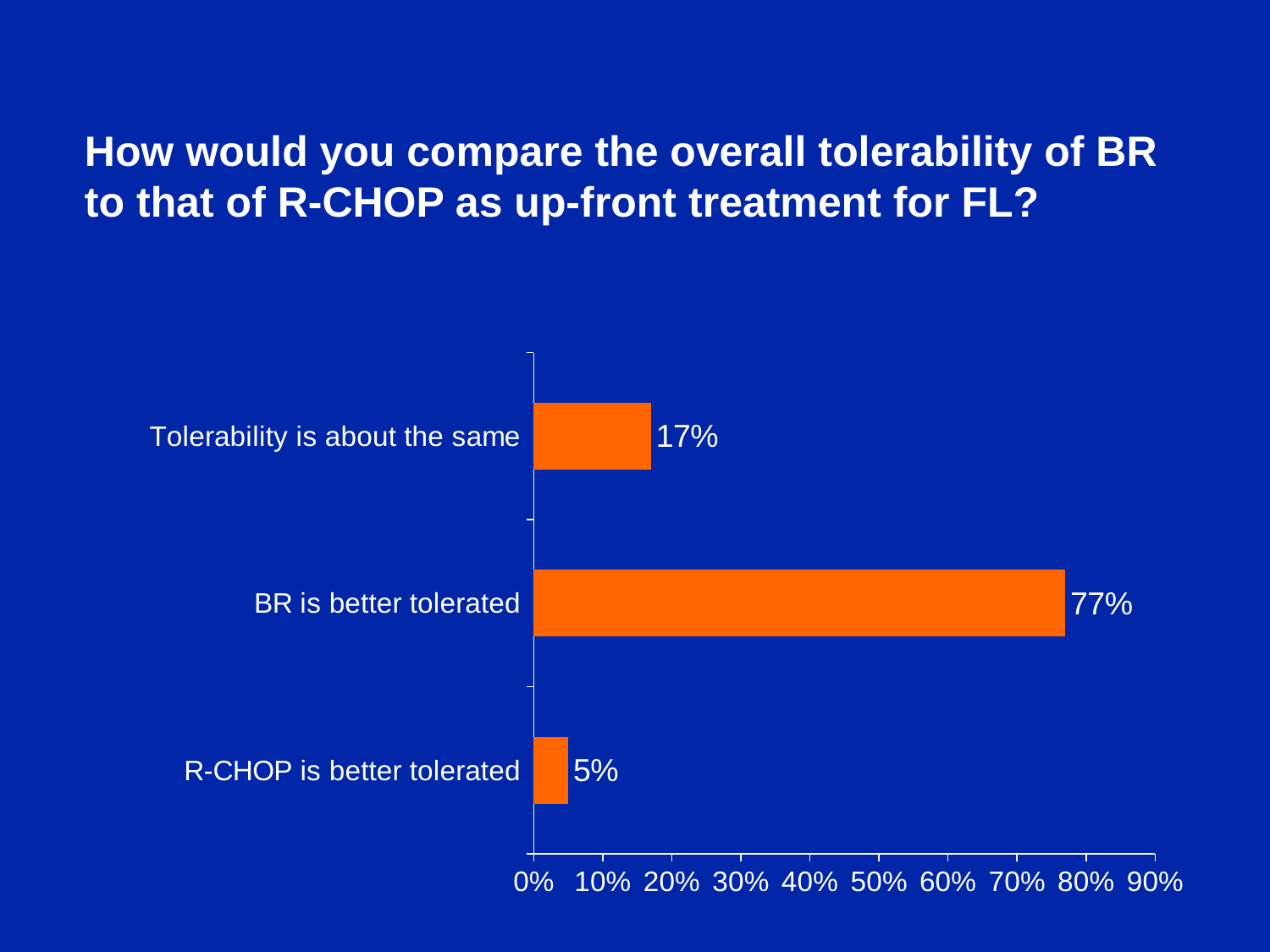

How would you compare the overall tolerability of BR to that of R-CHOP as up-front treatment for FL?

### Chart

| Category | Series 1 |
|---|---|
| R-CHOP is better tolerated | 0.05 |
| BR is better tolerated | 0.77 |
| Tolerability is about the same | 0.17 |